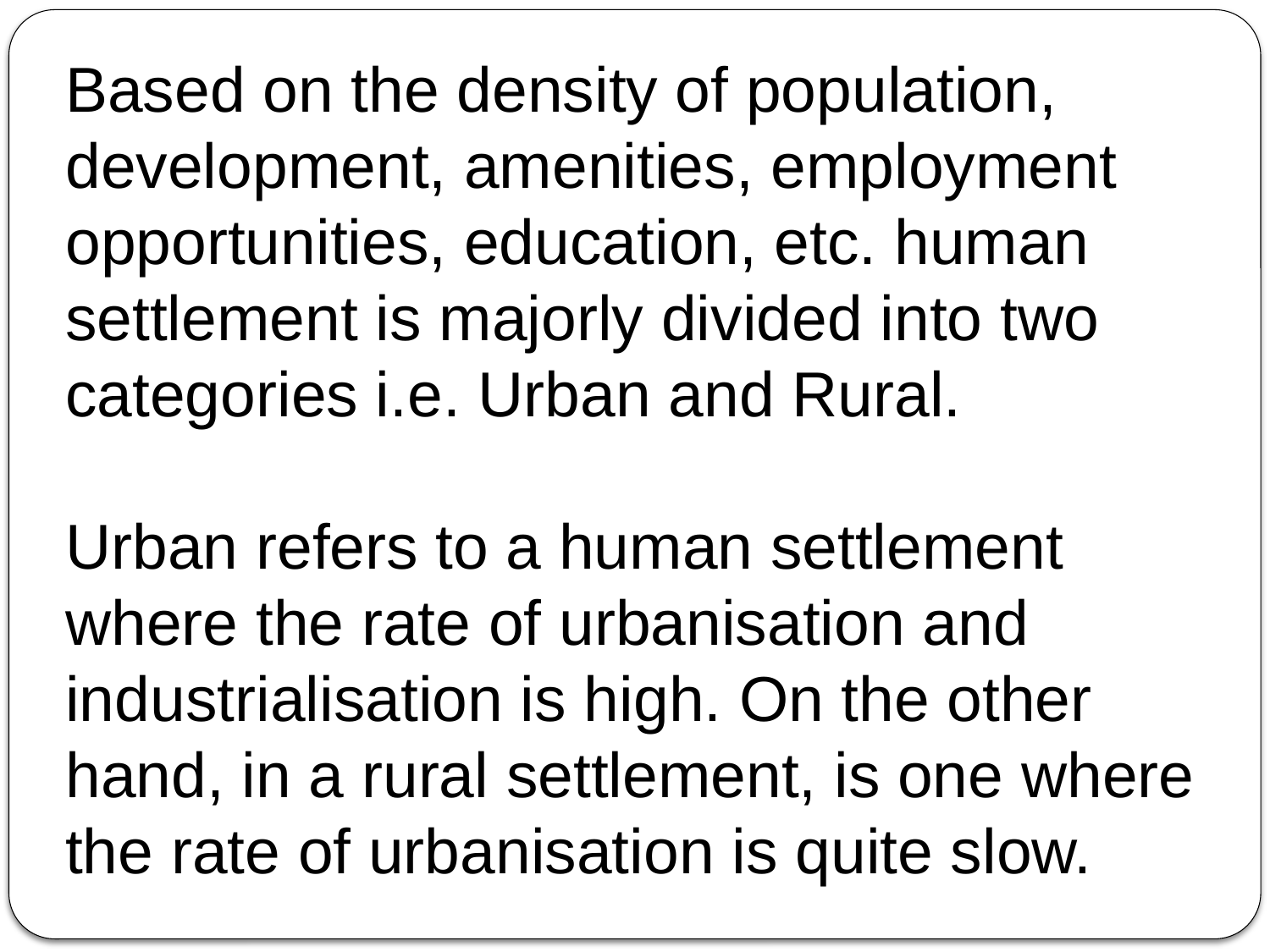

Based on the density of population, development, amenities, employment opportunities, education, etc. human settlement is majorly divided into two categories i.e. Urban and Rural.

Urban refers to a human settlement where the rate of urbanisation and industrialisation is high. On the other hand, in a rural settlement, is one where the rate of urbanisation is quite slow.